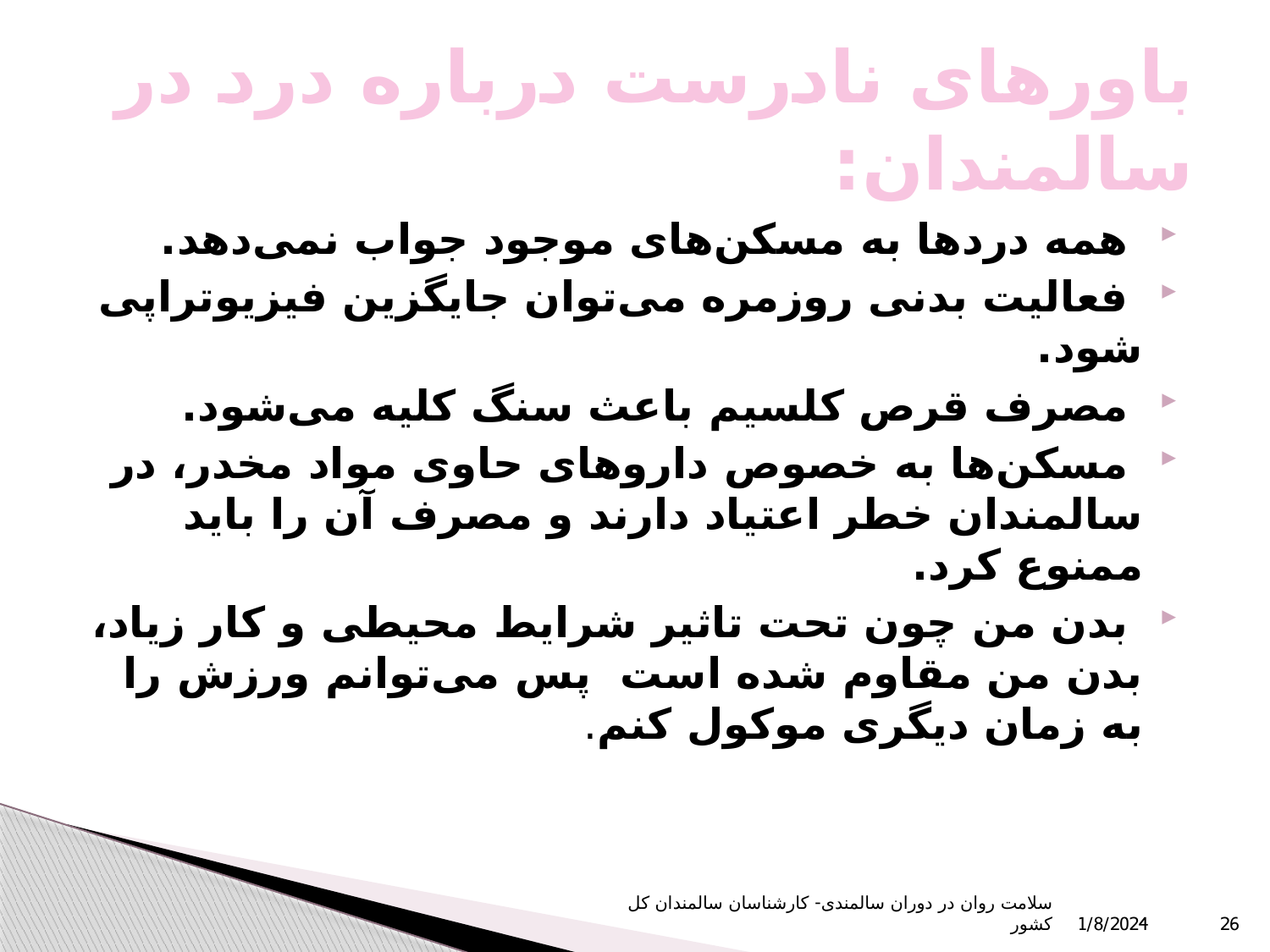

# باورهای نادرست درباره درد در سالمندان:
 همه دردها به مسکن‌های موجود جواب نمی‌دهد.
 فعالیت بدنی روزمره می‌توان جایگزین فیزیوتراپی شود.
 مصرف قرص کلسیم باعث سنگ کلیه می‌شود.
 مسکن‌ها به خصوص داروهای حاوی مواد مخدر، در سالمندان خطر اعتیاد دارند و مصرف آن را باید ممنوع کرد.
 بدن من چون تحت تاثیر شرایط محیطی و کار زیاد، بدن من مقاوم شده است  پس می‌توانم ورزش را به زمان دیگری موکول کنم.

سلامت روان در دوران سالمندی- کارشناسان سالمندان کل کشور
1/8/2024
26